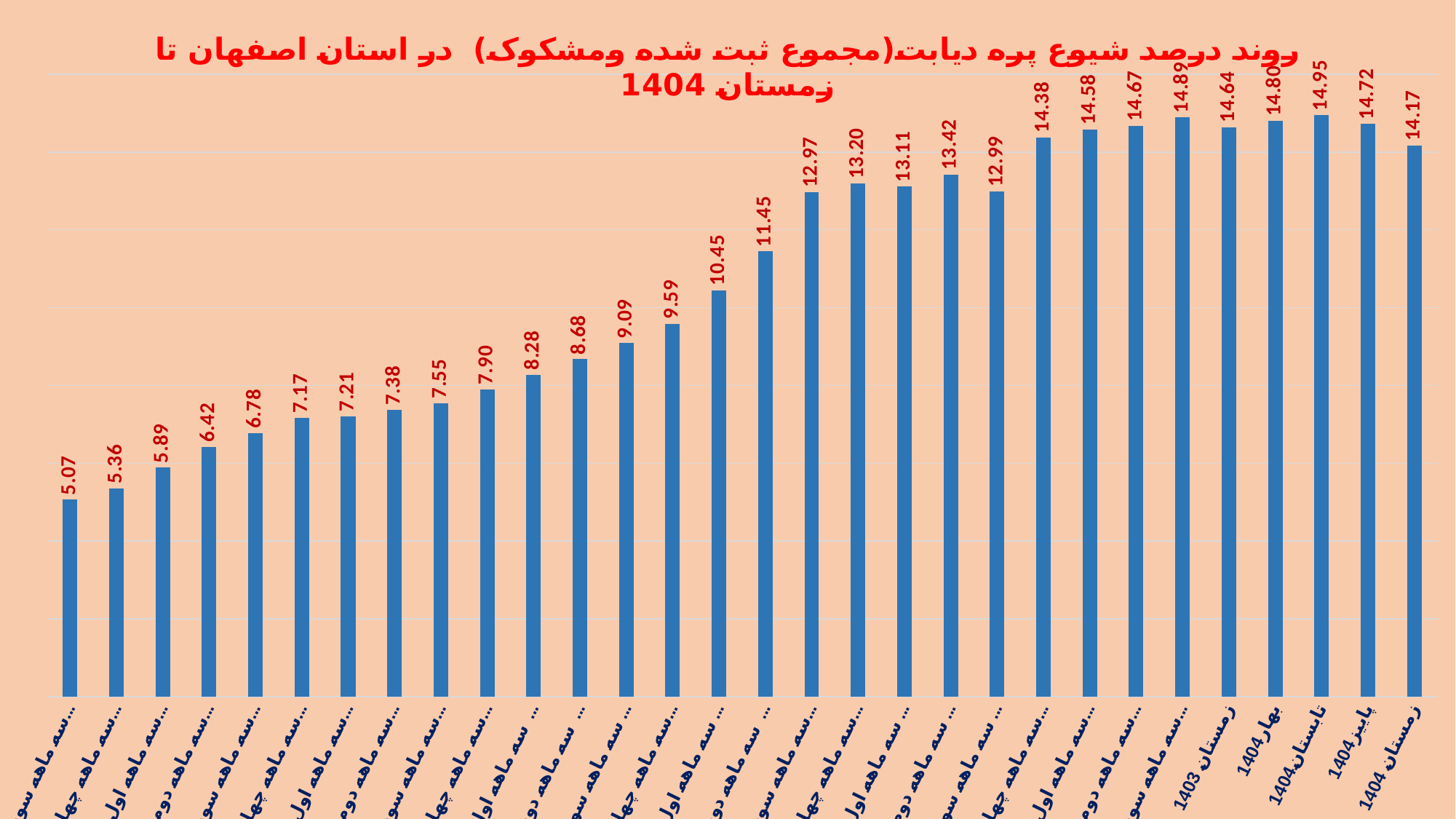

### Chart: روند درصد شیوع پره دیابت(مجموع ثبت شده ومشکوک)  در استان اصفهان تا زمستان 1404

| Category | جمع کل استان |
|---|---|
| سه ماهه سوم1397 | 5.07 |
| سه ماهه چهارم1397 | 5.36 |
| سه ماهه اول1398 | 5.89 |
| سه ماهه دوم1398 | 6.42 |
| سه ماهه سوم1398 | 6.78 |
| سه ماهه چهارم1398 | 7.17 |
| سه ماهه اول1399 | 7.21 |
| سه ماهه دوم1399 | 7.38 |
| سه ماهه سوم1399 | 7.55 |
| سه ماهه چهارم1399 | 7.9 |
| سه ماهه اول  1400 | 8.28 |
| سه ماهه دوم  1400
 | 8.68 |
| سه ماهه سوم 1400
 | 9.09 |
| سه ماهه چهارم  1400
 | 9.59 |
| سه ماهه اول 1401 | 10.45 |
| سه ماهه دوم  1401 | 11.45 |
| سه ماهه سوم1401 | 12.97 |
| سه ماهه چهارم1401 | 13.2 |
| سه ماهه اول 1402 | 13.11 |
| سه ماهه دوم 1402 | 13.42 |
| سه ماهه سوم 1402 | 12.99 |
| سه ماهه چهارم1402 | 14.38 |
| سه ماهه اول1403 | 14.58 |
| سه ماهه دوم1403 | 14.67 |
| سه ماهه سوم1403 | 14.89 |
| زمستان 1403 | 14.64 |
| بهار1404 | 14.8 |
| تابستان1404 | 14.95 |
| پاییز1404 | 14.72 |
| زمستان 1404 | 14.17 |